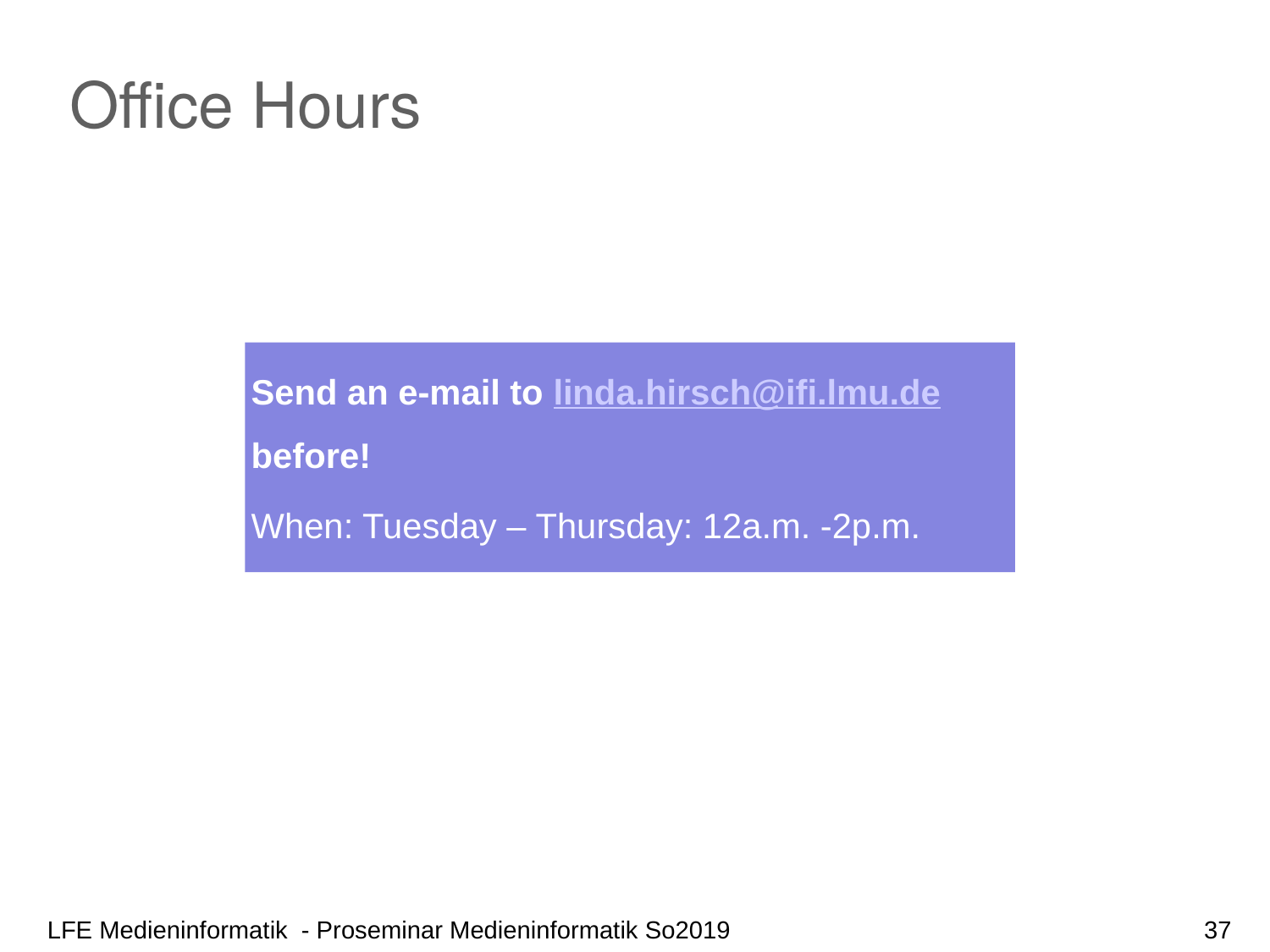

Office Hours
Send an e-mail to linda.hirsch@ifi.lmu.de before!
When: Tuesday – Thursday: 12a.m. -2p.m.
Where: Frauenlobstr. 7a, Room 445

37